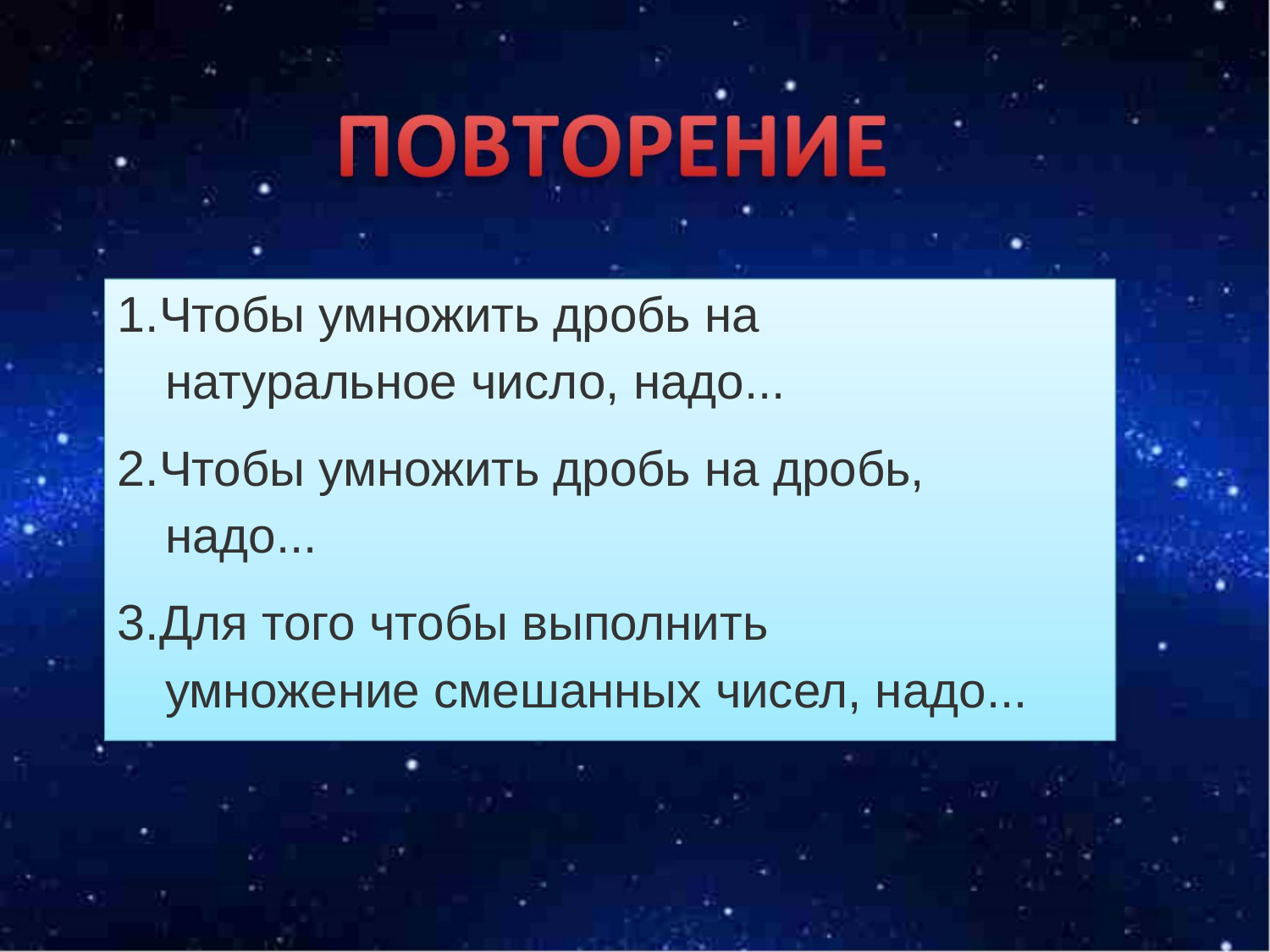

1.Чтобы умножить дробь на
натуральное число, надо...
2.Чтобы умножить дробь на дробь,
надо...
3.Для того чтобы выполнить
умножение смешанных чисел, надо...